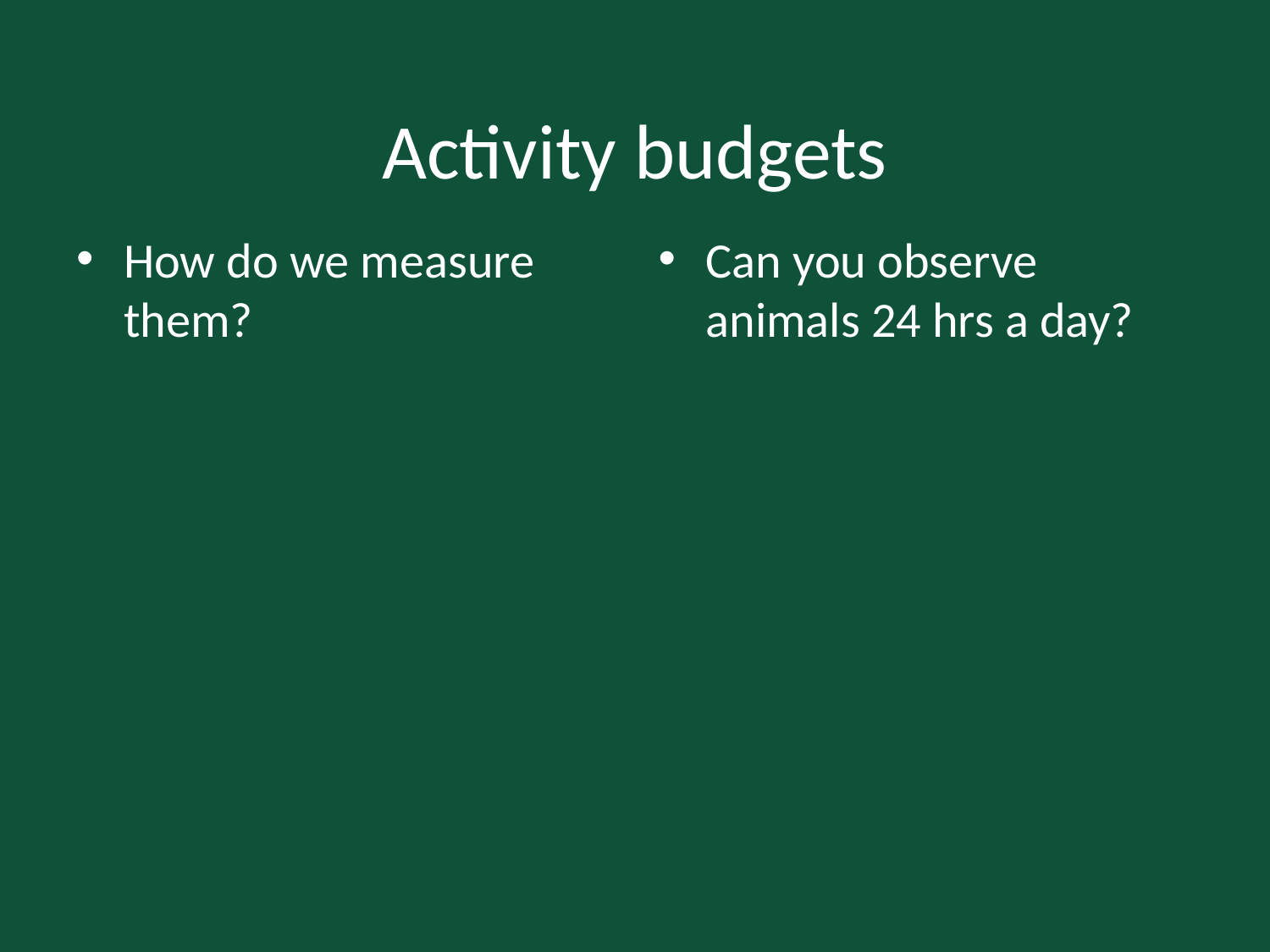

# Activity budgets
How do we measure them?
Can you observe animals 24 hrs a day?